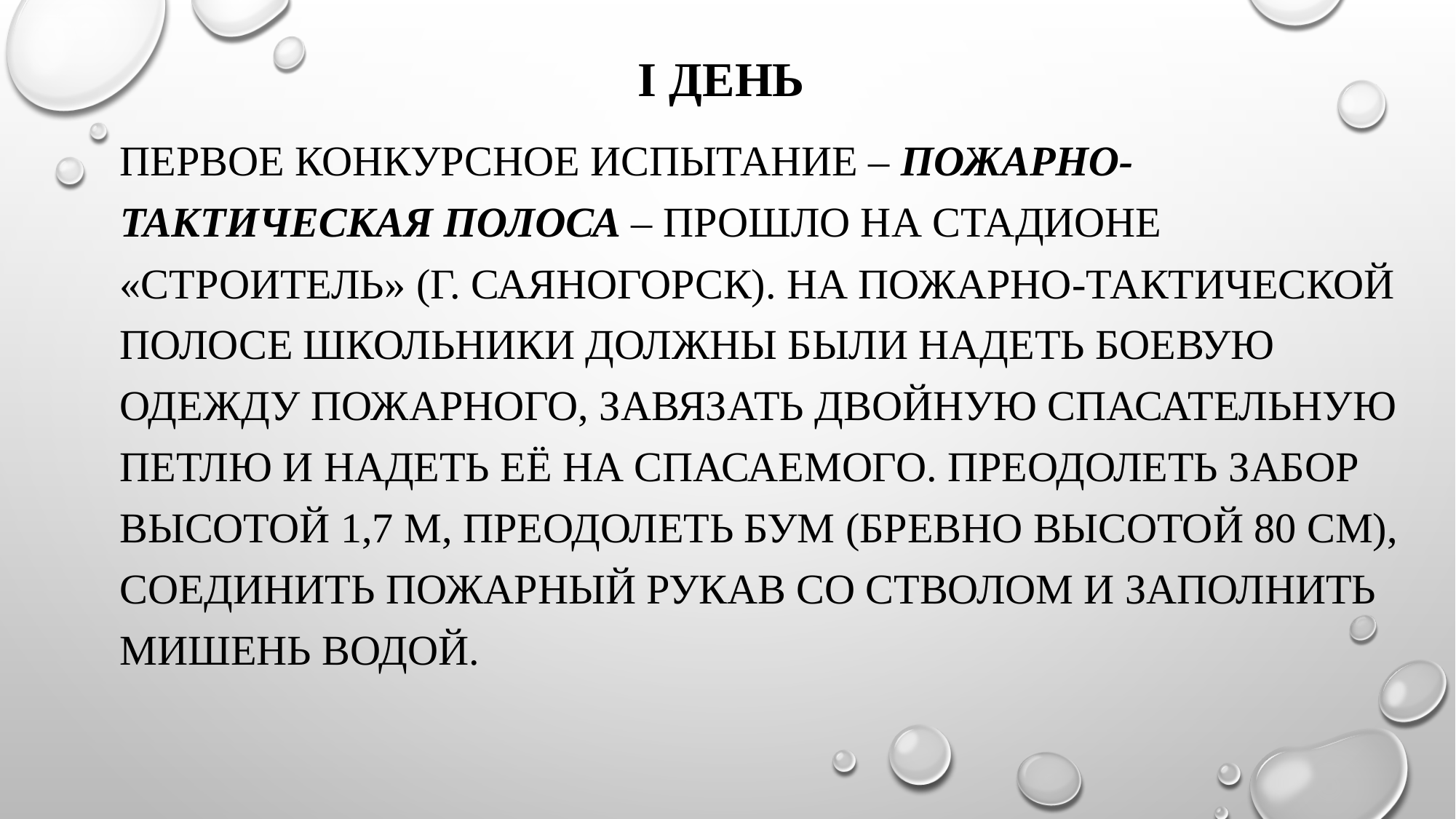

# I день
Первое конкурсное испытание – пожарно-тактическая полоса – прошло на стадионе «Строитель» (г. Саяногорск). На пожарно-тактической полосе школьники должны были надеть боевую одежду пожарного, завязать двойную спасательную петлю и надеть её на спасаемого. Преодолеть забор высотой 1,7 м, преодолеть бум (бревно высотой 80 см), соединить пожарный рукав со стволом и заполнить мишень водой.